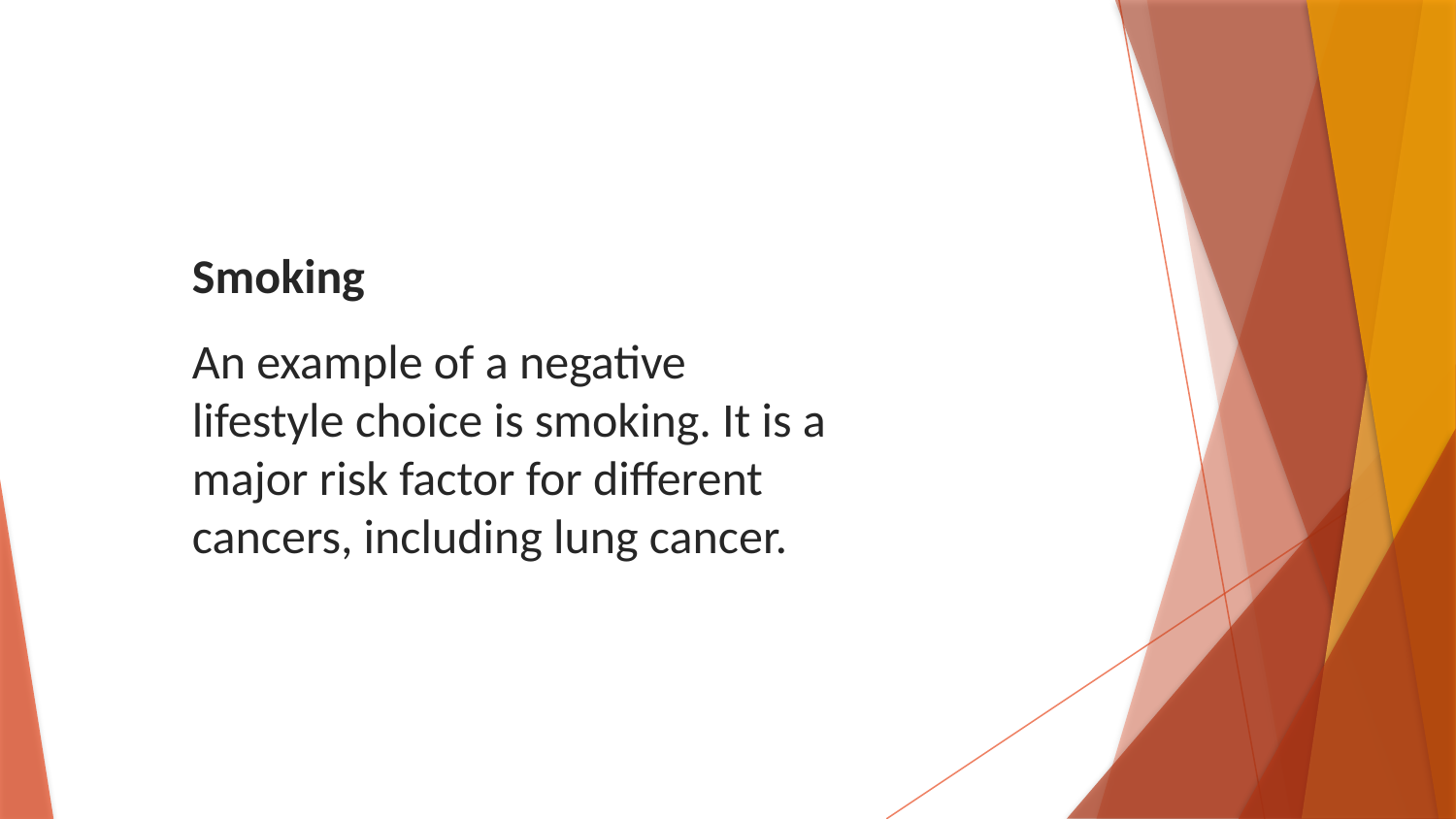

Smoking
An example of a negative lifestyle choice is smoking. It is a major risk factor for different cancers, including lung cancer.